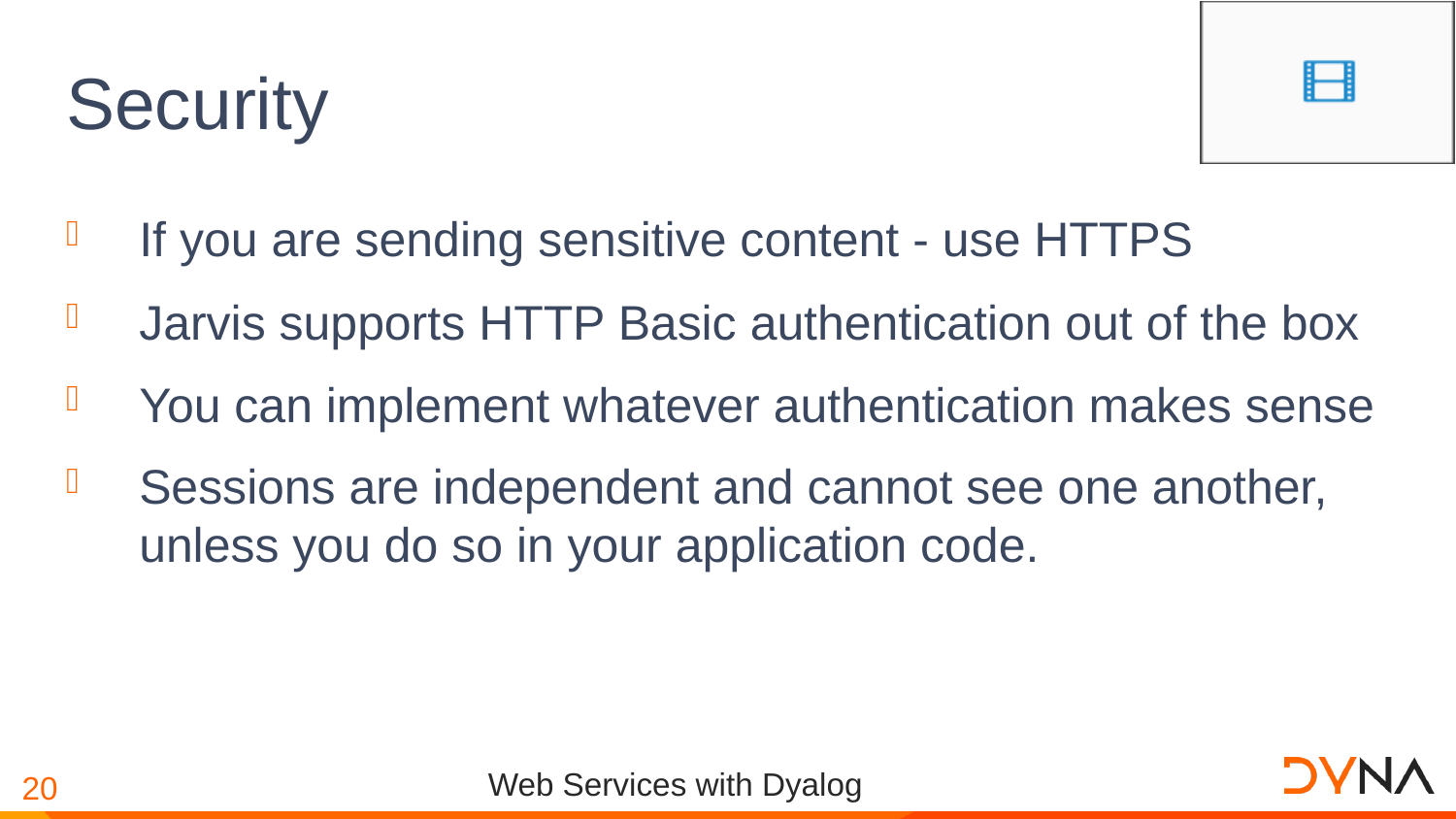

# Security
If you are sending sensitive content - use HTTPS
Jarvis supports HTTP Basic authentication out of the box
You can implement whatever authentication makes sense
Sessions are independent and cannot see one another, unless you do so in your application code.